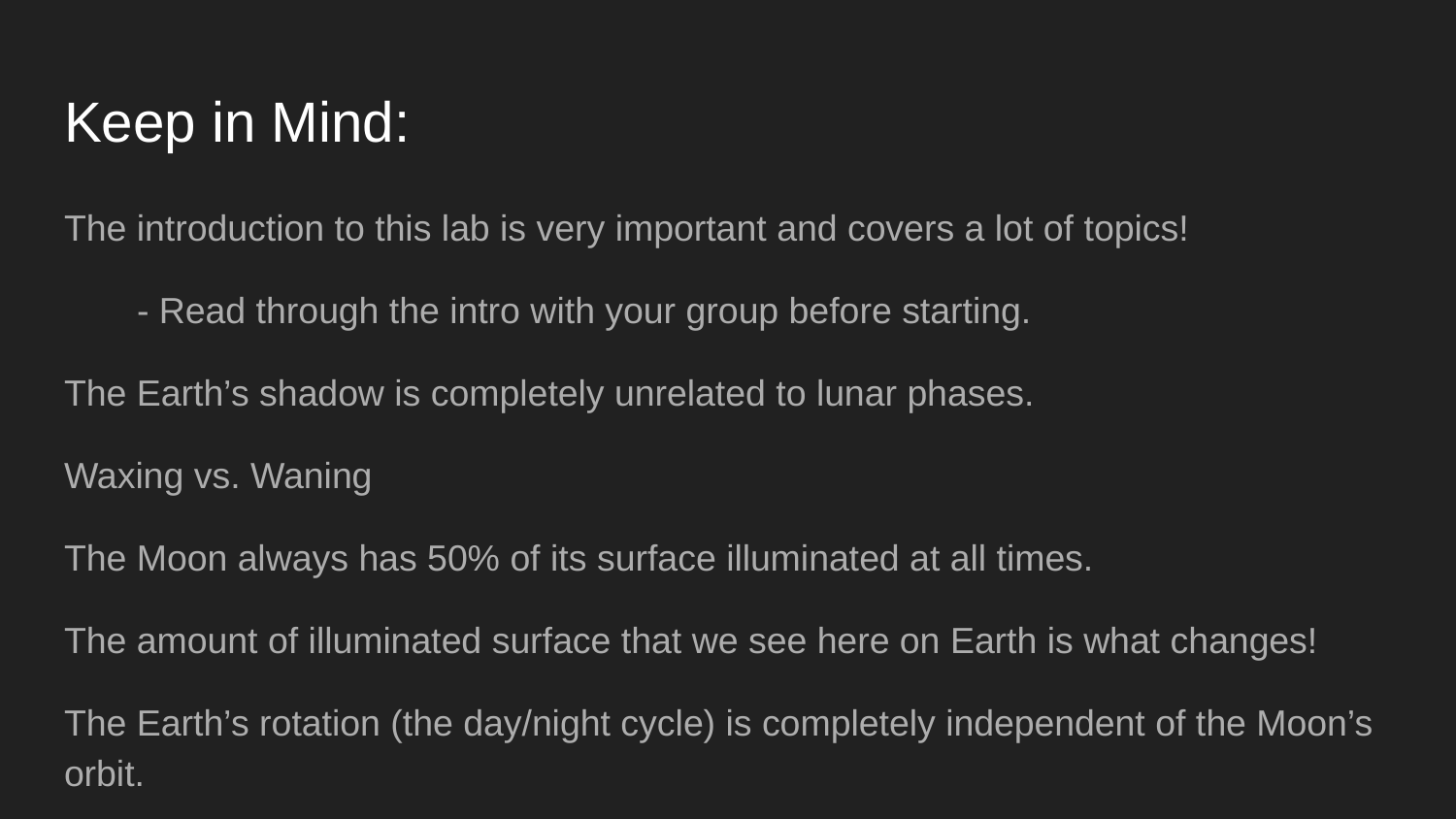

# Keep in Mind:
The introduction to this lab is very important and covers a lot of topics!
- Read through the intro with your group before starting.
The Earth’s shadow is completely unrelated to lunar phases.
Waxing vs. Waning
The Moon always has 50% of its surface illuminated at all times.
The amount of illuminated surface that we see here on Earth is what changes!
The Earth’s rotation (the day/night cycle) is completely independent of the Moon’s orbit.